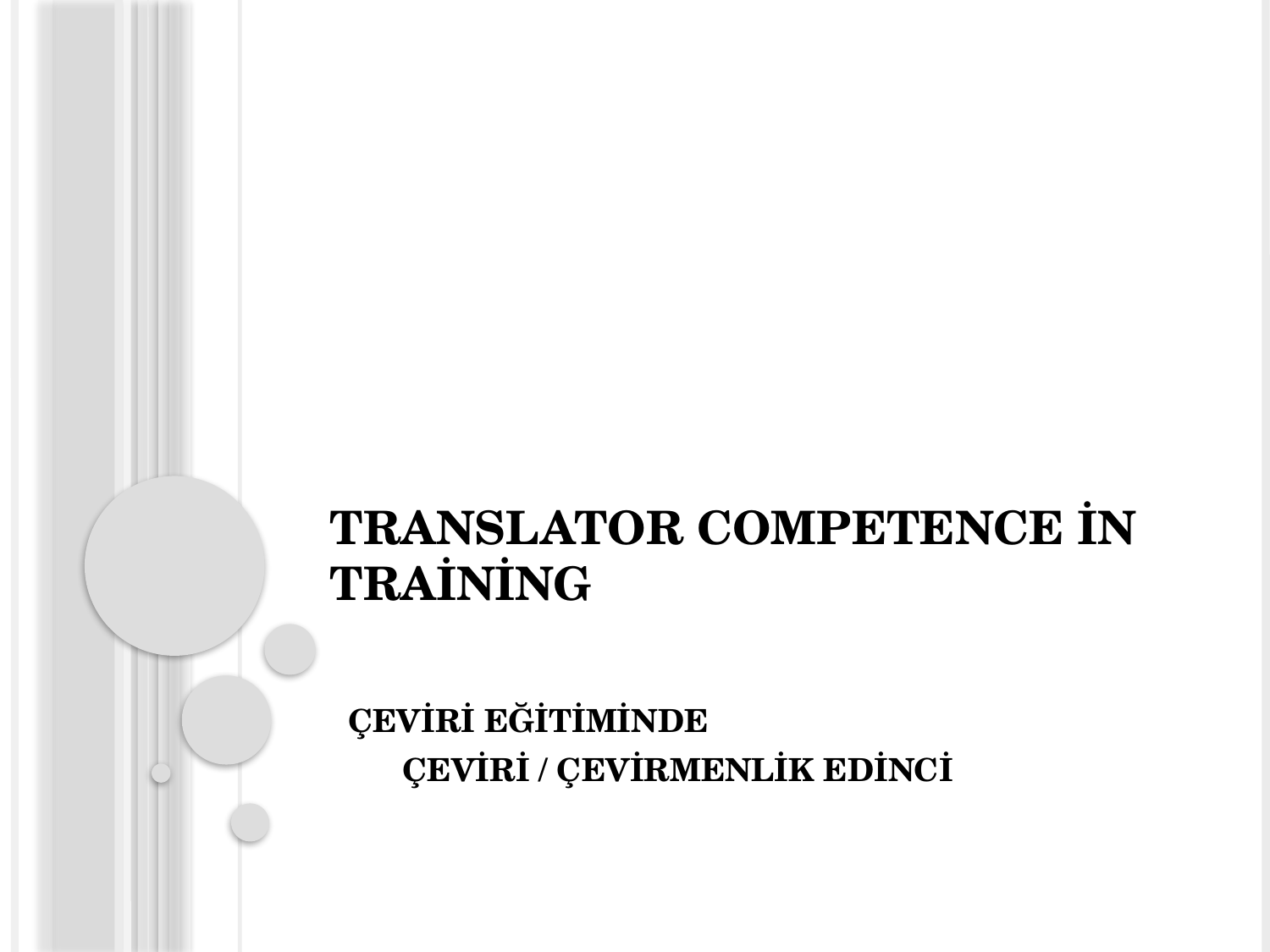

# Translator competence in training
  ÇEVİRİ EĞİTİMİNDE
        ÇEVİRİ / ÇEVİRMENLİK EDİNCİ